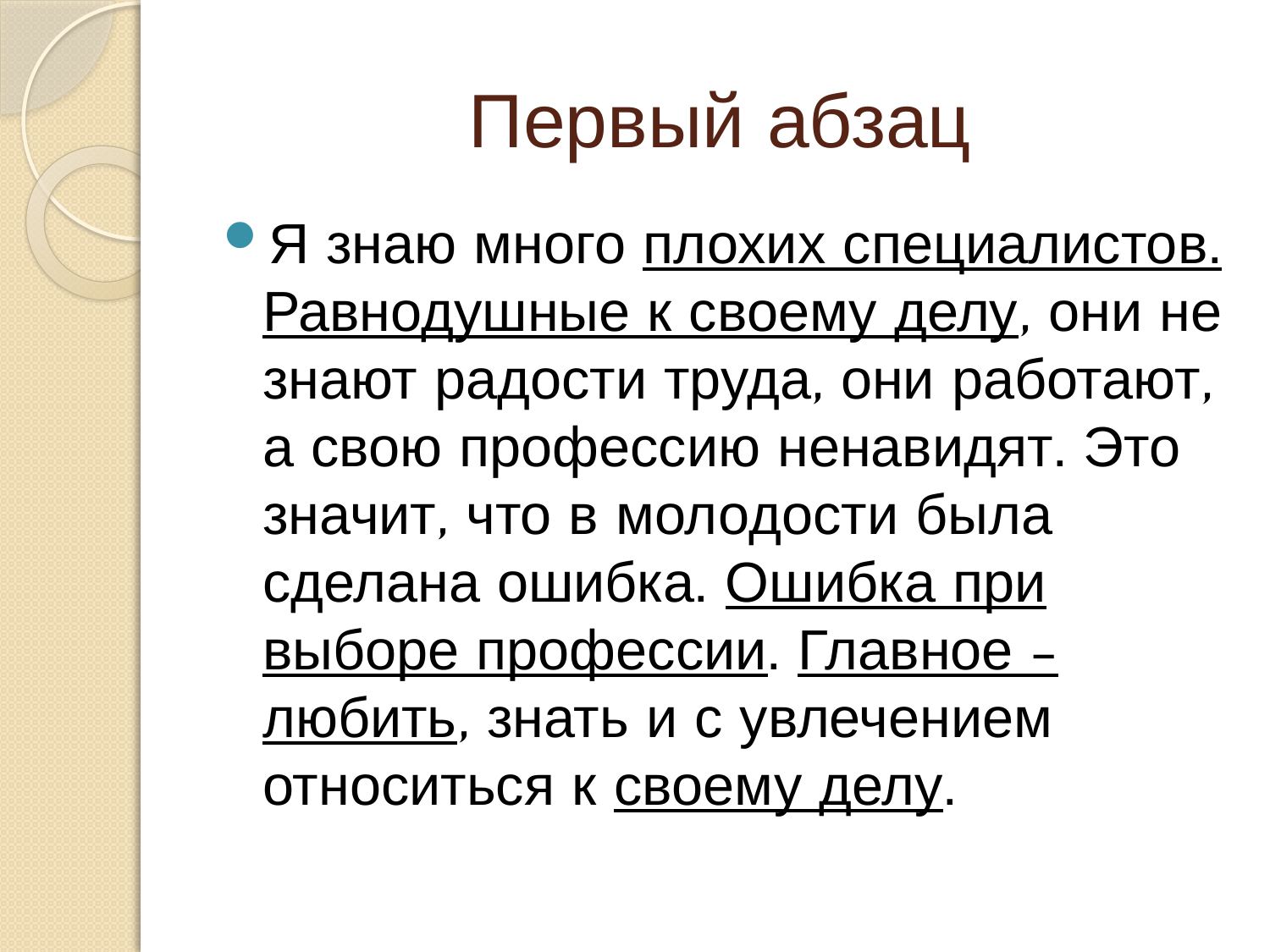

# Первый абзац
Я знаю много плохих специалистов. Равнодушные к своему делу, они не знают радости труда, они работают, а свою профессию ненавидят. Это значит, что в молодости была сделана ошибка. Ошибка при выборе профессии. Главное – любить, знать и с увлечением  относиться к своему делу.